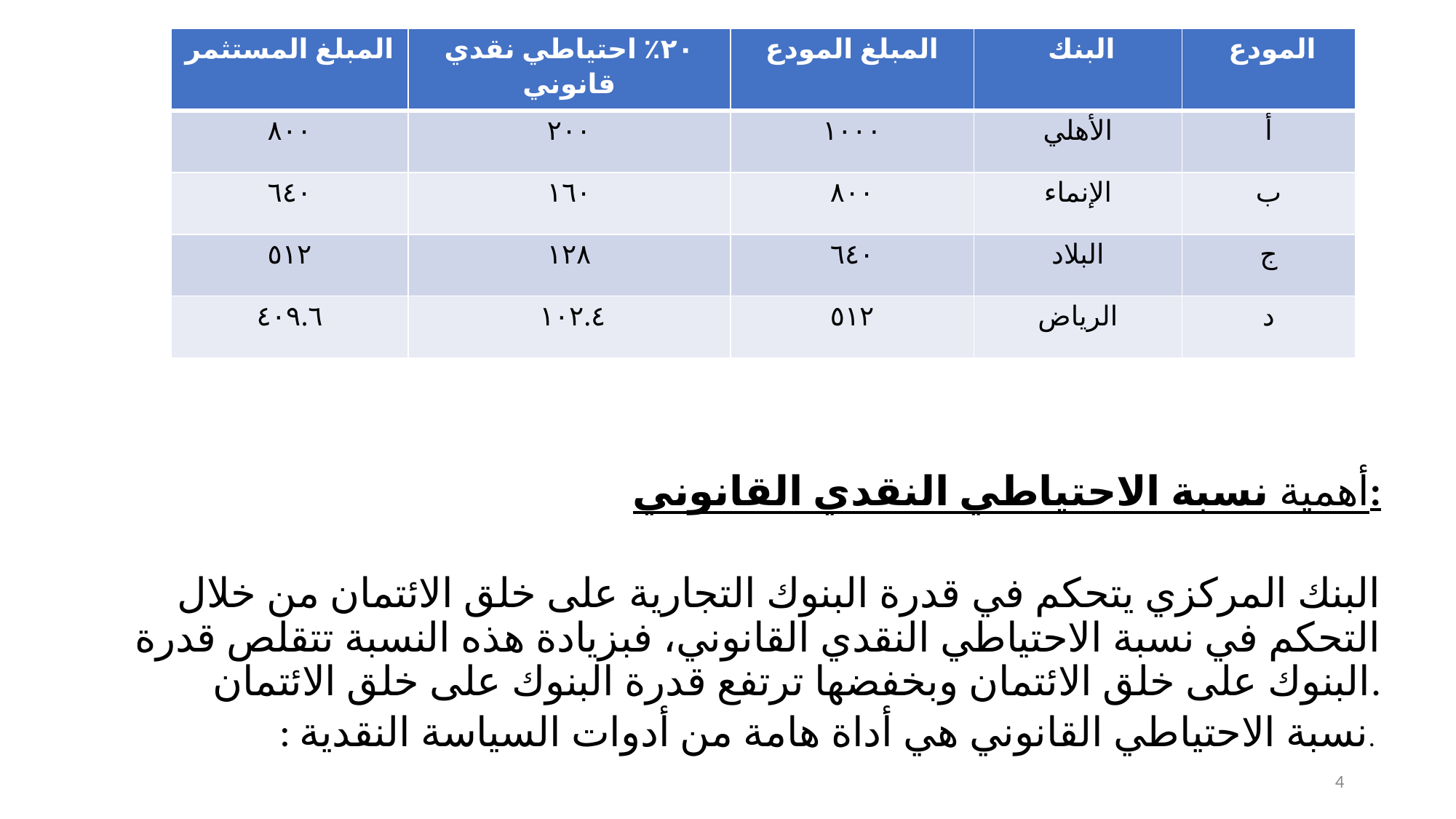

أهمية نسبة الاحتياطي النقدي القانوني:

البنك المركزي يتحكم في قدرة البنوك التجارية على خلق الائتمان من خلال التحكم في نسبة الاحتياطي النقدي القانوني، فبزيادة هذه النسبة تتقلص قدرة البنوك على خلق الائتمان وبخفضها ترتفع قدرة البنوك على خلق الائتمان.
: نسبة الاحتياطي القانوني هي أداة هامة من أدوات السياسة النقدية.
| المبلغ المستثمر | ٢٠٪ احتياطي نقدي قانوني | المبلغ المودع | البنك | المودع |
| --- | --- | --- | --- | --- |
| ٨٠٠ | ٢٠٠ | ١٠٠٠ | الأهلي | أ |
| ٦٤٠ | ١٦٠ | ٨٠٠ | الإنماء | ب |
| ٥١٢ | ١٢٨ | ٦٤٠ | البلاد | ج |
| ٤٠٩.٦ | ١٠٢.٤ | ٥١٢ | الرياض | د |
4